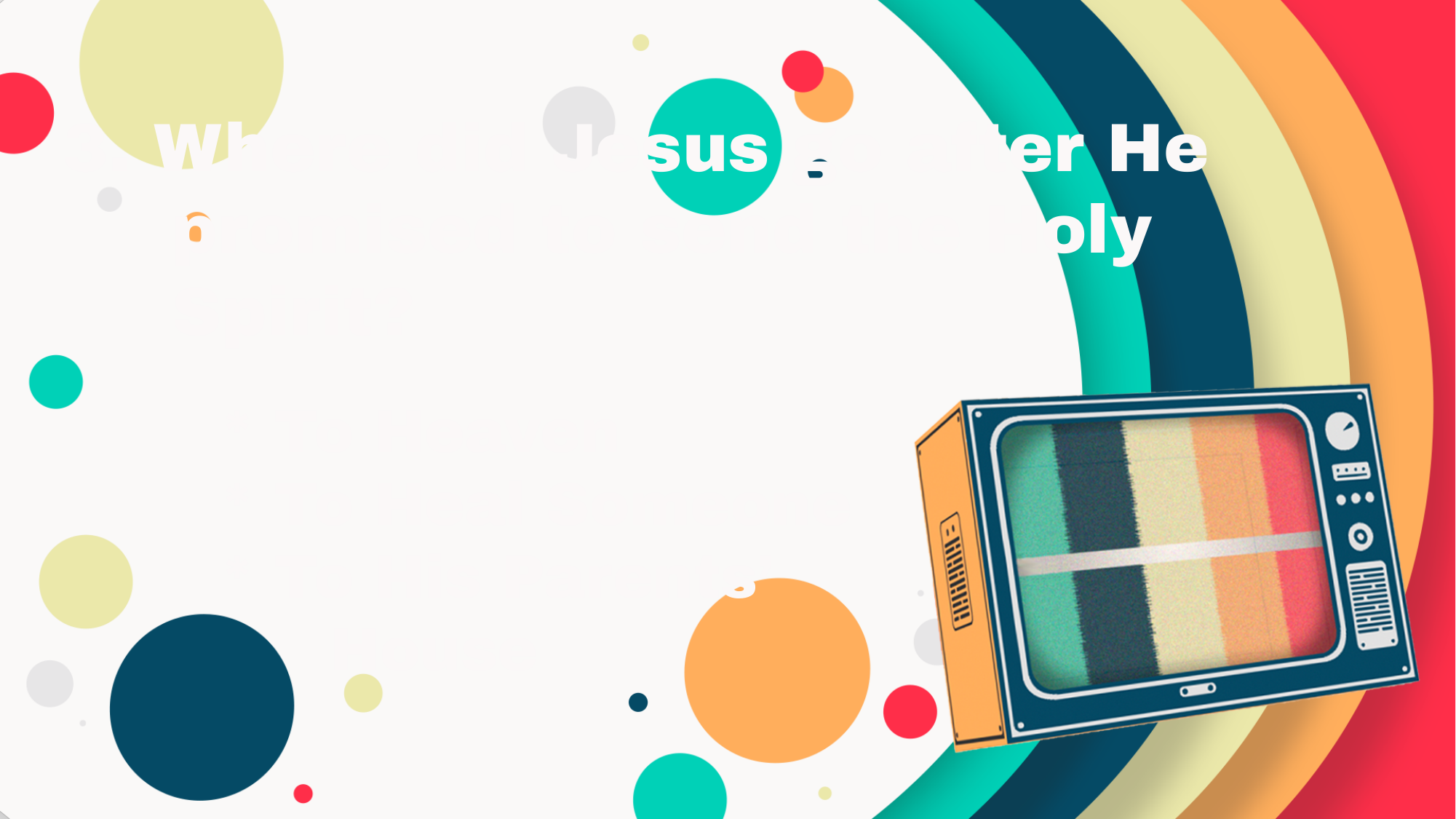

3. Where did Jesus go after He
	promised to send the Holy
	Spirit?
* To Heaven
* To Heal Someone
* To His Parents’
	House